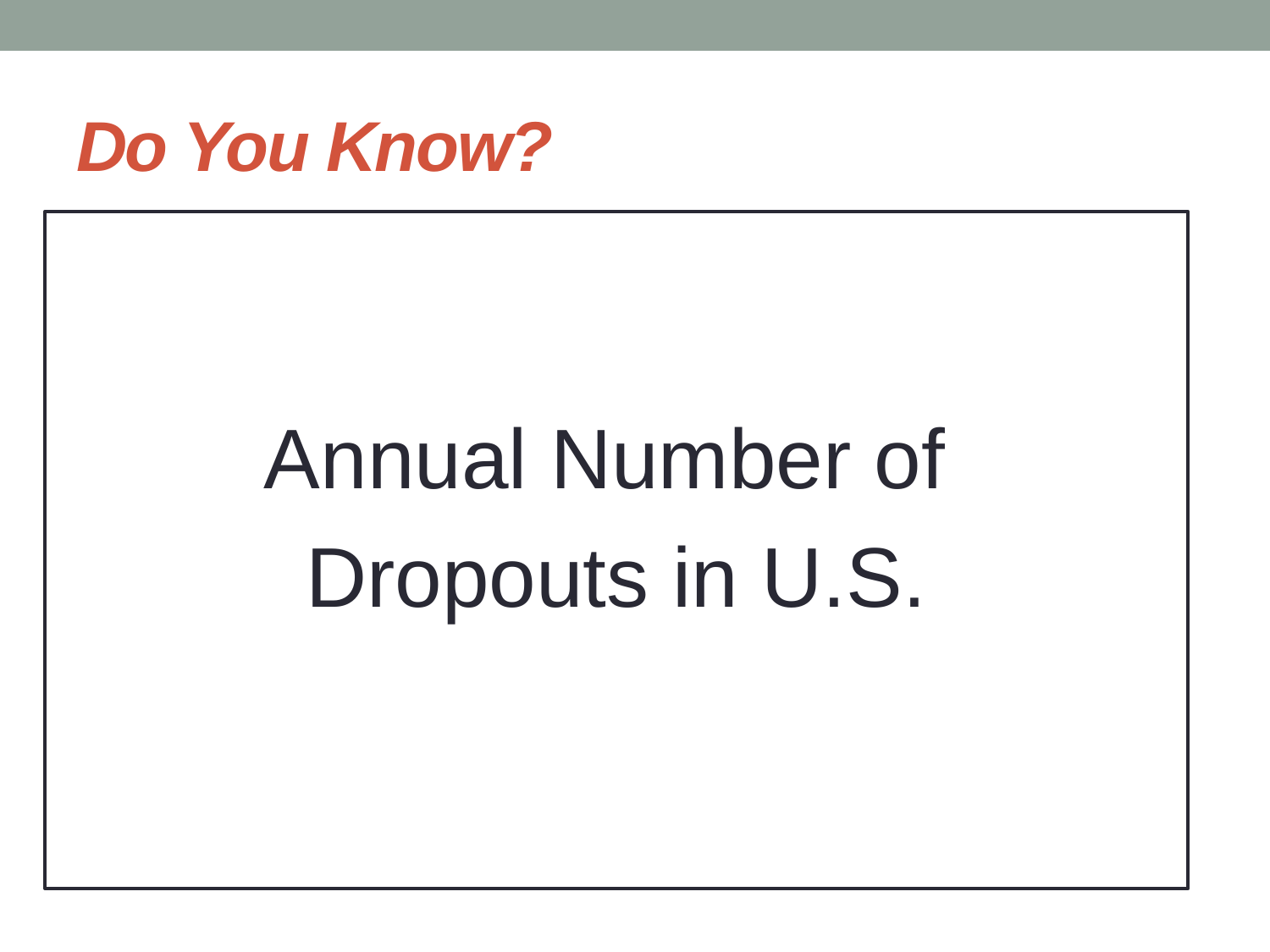

# Do You Know?

Annual Number of
Dropouts in U.S.